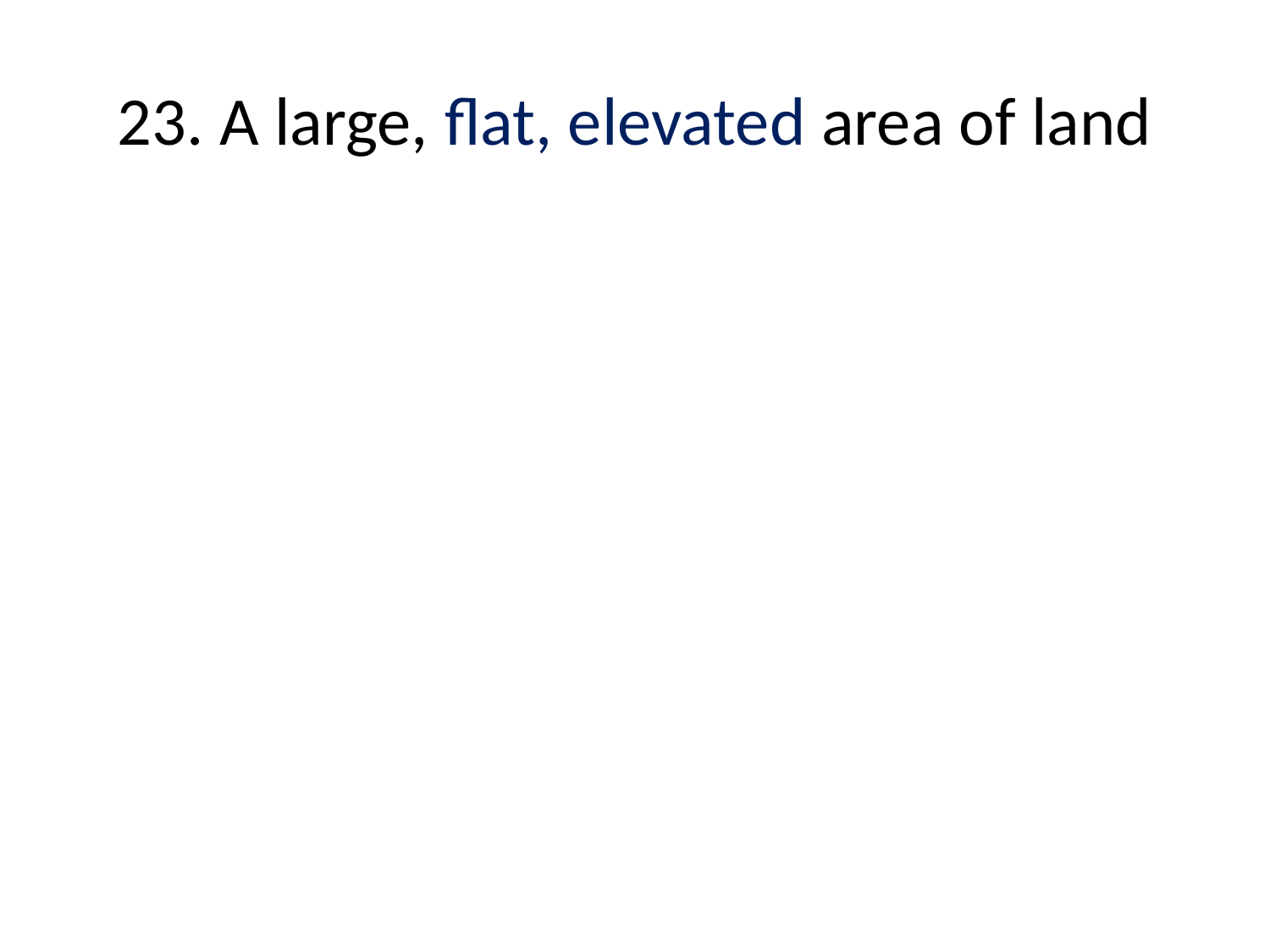

# 23. A large, flat, elevated area of land